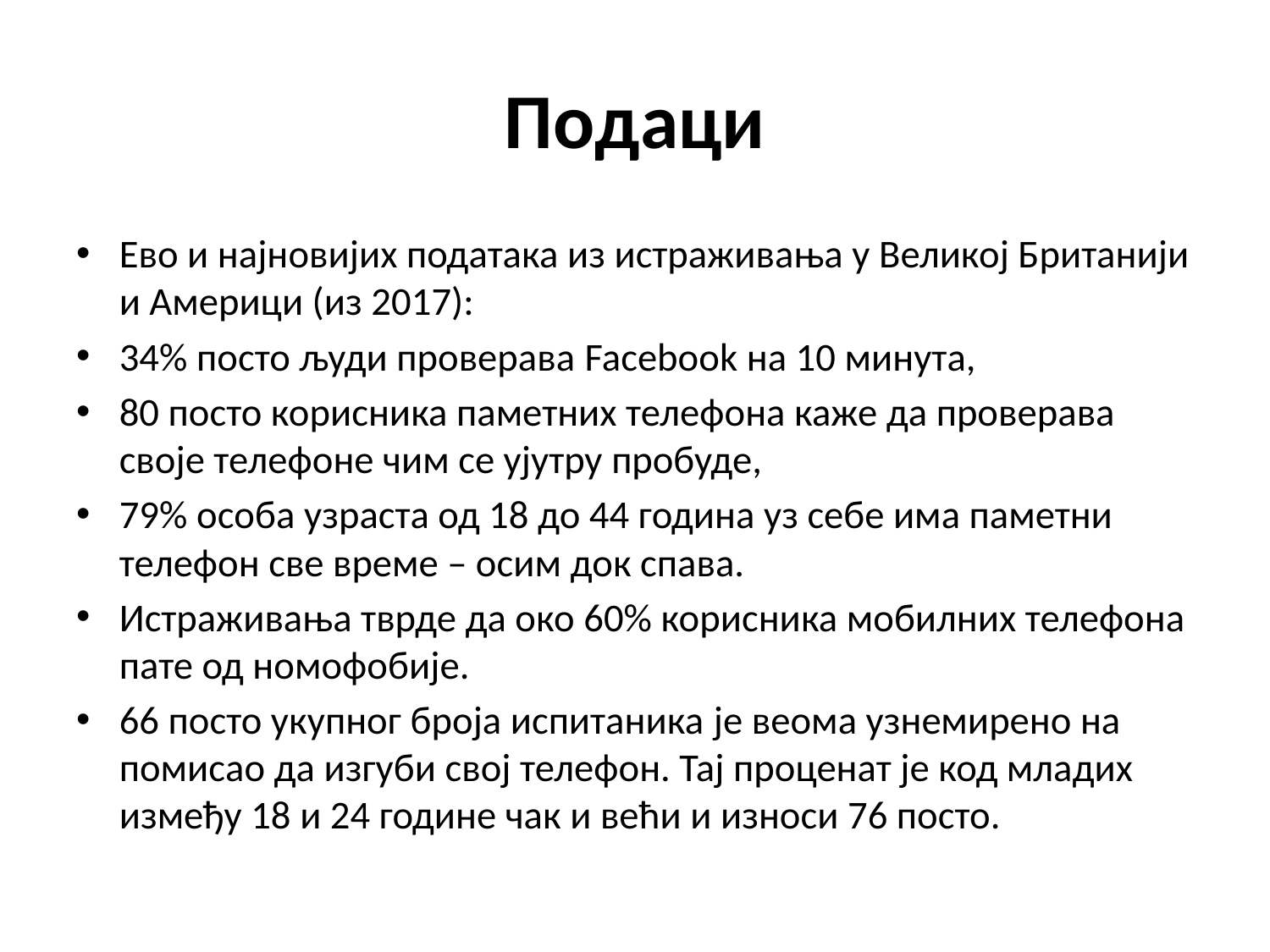

# Подаци
Ево и најновијих података из истраживања у Великој Британији и Америци (из 2017):
34% посто људи проверава Facebook на 10 минута,
80 посто корисника паметних телефона каже да проверава своје телефоне чим се ујутру пробуде,
79% особа узраста од 18 до 44 година уз себе има паметни телефон све време – осим док спава.
Истраживања тврде да око 60% корисника мобилних телефона пате од номофобије.
66 посто укупног броја испитаника je веома узнемирено на помисао да изгуби свој телефон. Тај проценат је код младих између 18 и 24 године чак и већи и износи 76 посто.